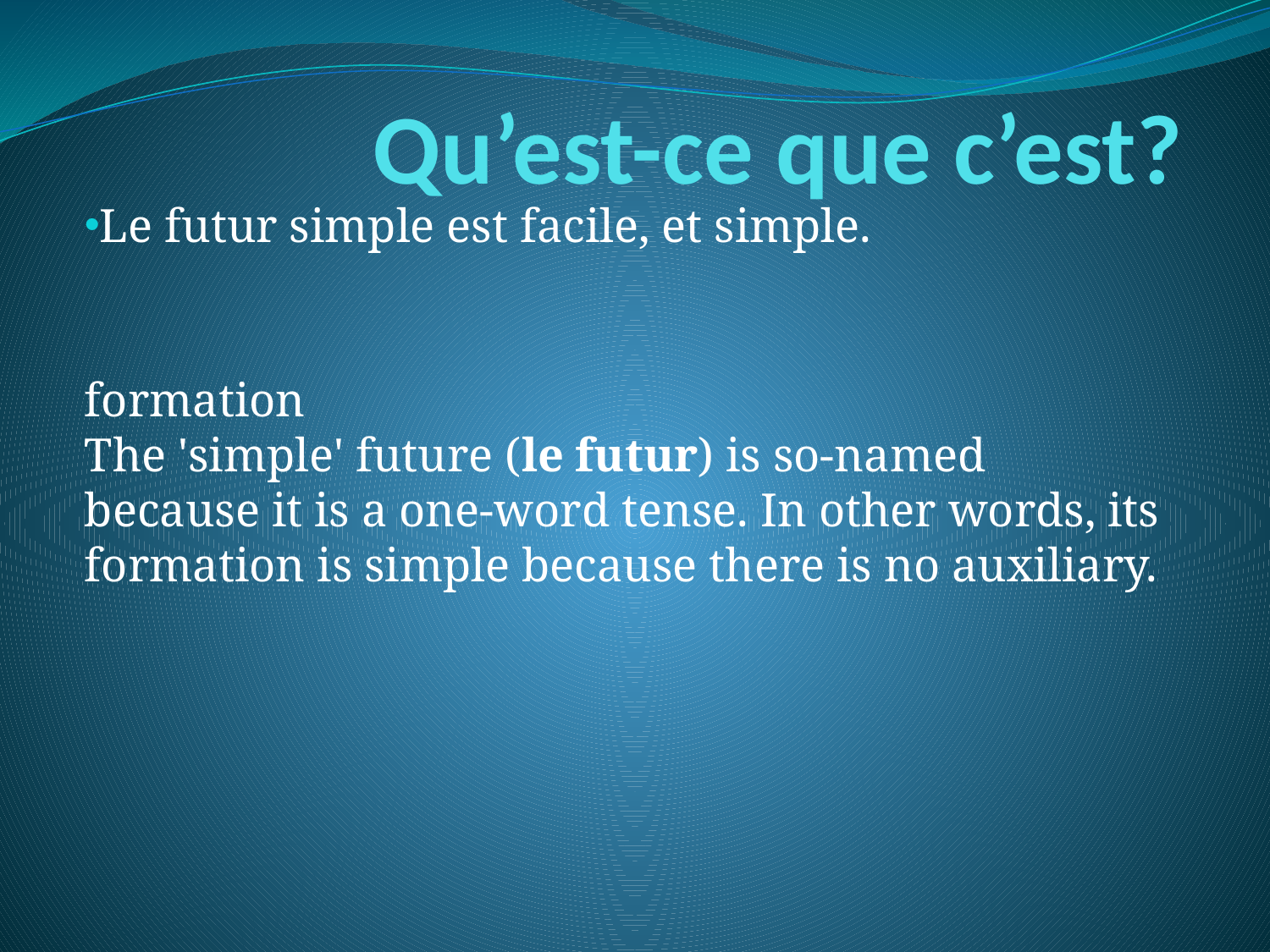

# Qu’est-ce que c’est?
Le futur simple est facile, et simple.
formation
The 'simple' future (le futur) is so-named because it is a one-word tense. In other words, its formation is simple because there is no auxiliary.